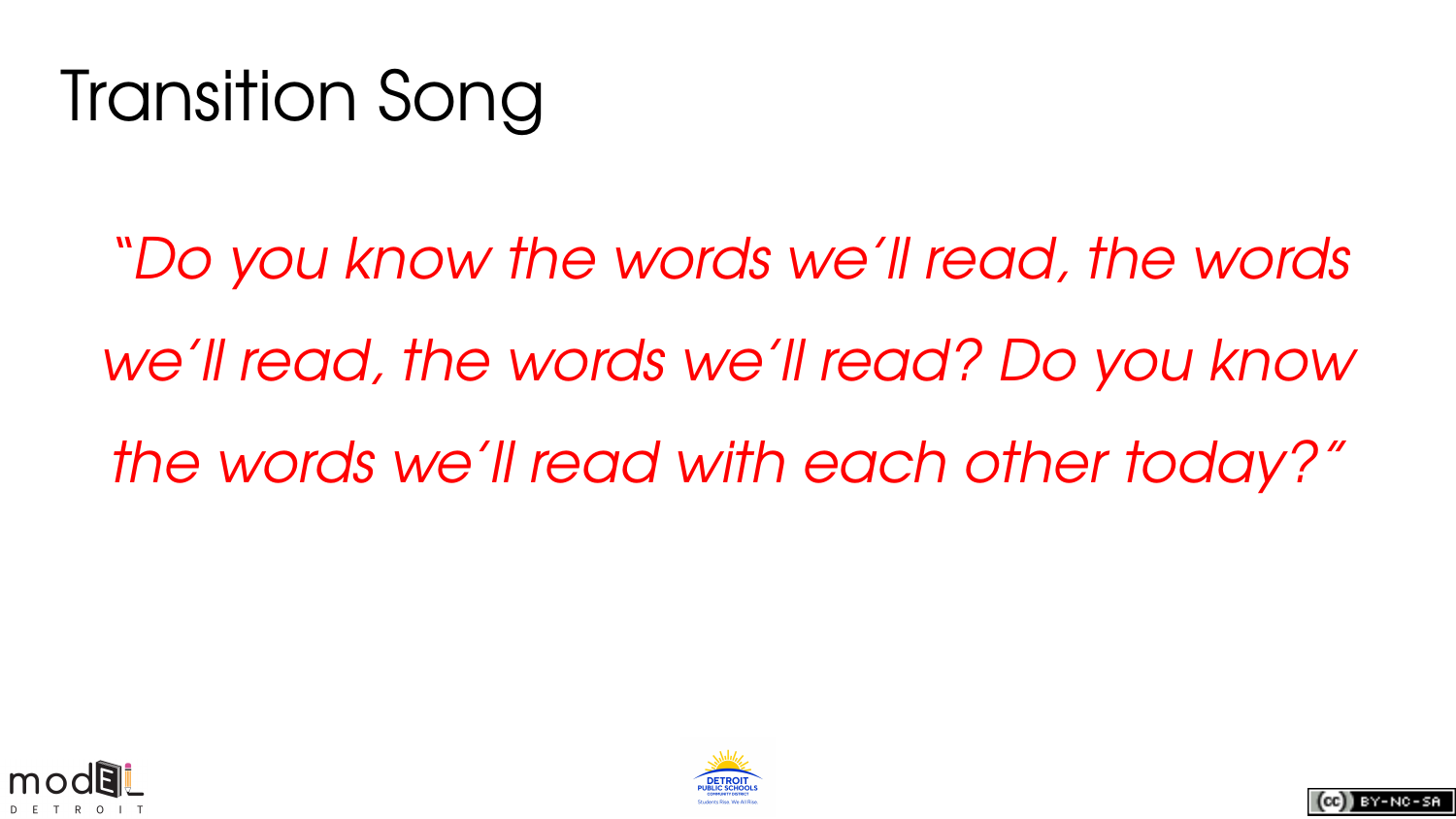

# Transition Song
“Do you know the words we’ll read, the words we’ll read, the words we’ll read? Do you know the words we’ll read with each other today?”